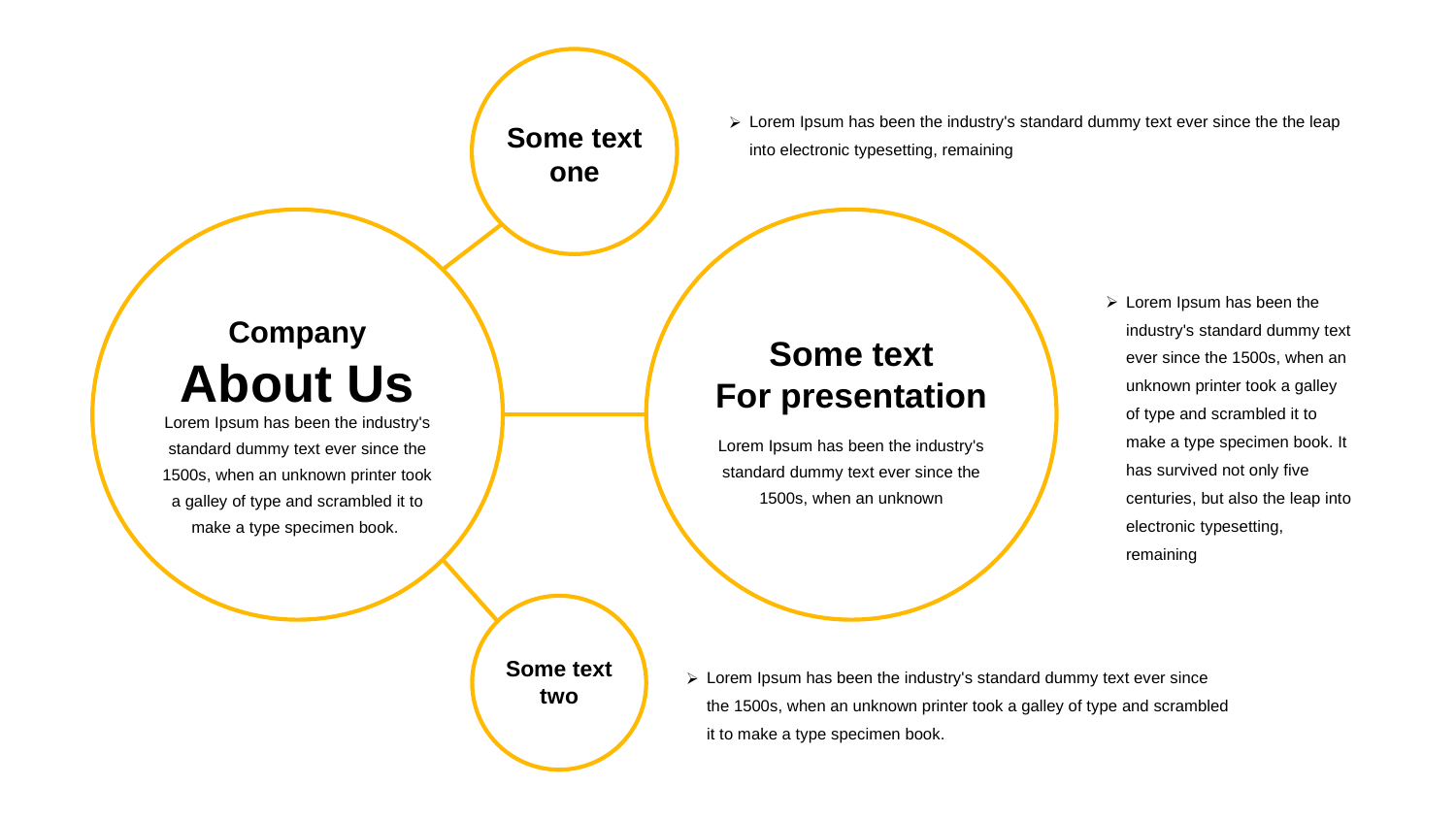

Lorem Ipsum has been the industry's standard dummy text ever since the the leap into electronic typesetting, remaining
Some text
one

Lorem Ipsum has been the industry's standard dummy text ever since the 1500s, when an unknown printer took a galley of type and scrambled it to make a type specimen book. It has survived not only five centuries, but also the leap into electronic typesetting, remaining
Company
About Us
Some text
For presentation
Lorem Ipsum has been the industry's standard dummy text ever since the 1500s, when an unknown
Lorem Ipsum has been the industry's standard dummy text ever since the 1500s, when an unknown printer took a galley of type and scrambled it to make a type specimen book.

Some text
two
Lorem Ipsum has been the industry's standard dummy text ever since the 1500s, when an unknown printer took a galley of type and scrambled it to make a type specimen book.